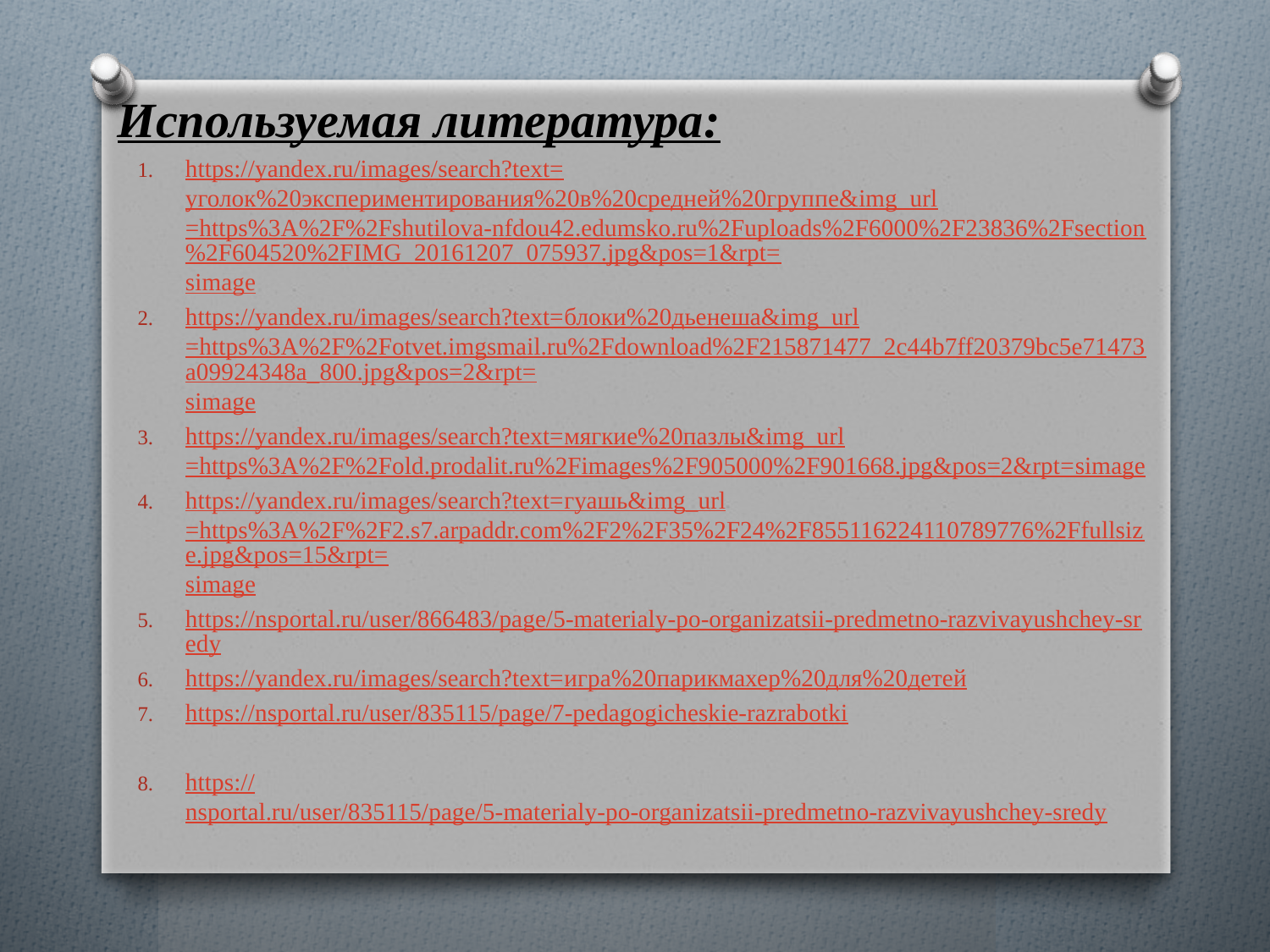

# Используемая литература:
https://yandex.ru/images/search?text=уголок%20экспериментирования%20в%20средней%20группе&img_url=https%3A%2F%2Fshutilova-nfdou42.edumsko.ru%2Fuploads%2F6000%2F23836%2Fsection%2F604520%2FIMG_20161207_075937.jpg&pos=1&rpt=simage
https://yandex.ru/images/search?text=блоки%20дьенеша&img_url=https%3A%2F%2Fotvet.imgsmail.ru%2Fdownload%2F215871477_2c44b7ff20379bc5e71473a09924348a_800.jpg&pos=2&rpt=simage
https://yandex.ru/images/search?text=мягкие%20пазлы&img_url=https%3A%2F%2Fold.prodalit.ru%2Fimages%2F905000%2F901668.jpg&pos=2&rpt=simage
https://yandex.ru/images/search?text=гуашь&img_url=https%3A%2F%2F2.s7.arpaddr.com%2F2%2F35%2F24%2F855116224110789776%2Ffullsize.jpg&pos=15&rpt=simage
https://nsportal.ru/user/866483/page/5-materialy-po-organizatsii-predmetno-razvivayushchey-sredy
https://yandex.ru/images/search?text=игра%20парикмахер%20для%20детей
https://nsportal.ru/user/835115/page/7-pedagogicheskie-razrabotki

https://nsportal.ru/user/835115/page/5-materialy-po-organizatsii-predmetno-razvivayushchey-sredy